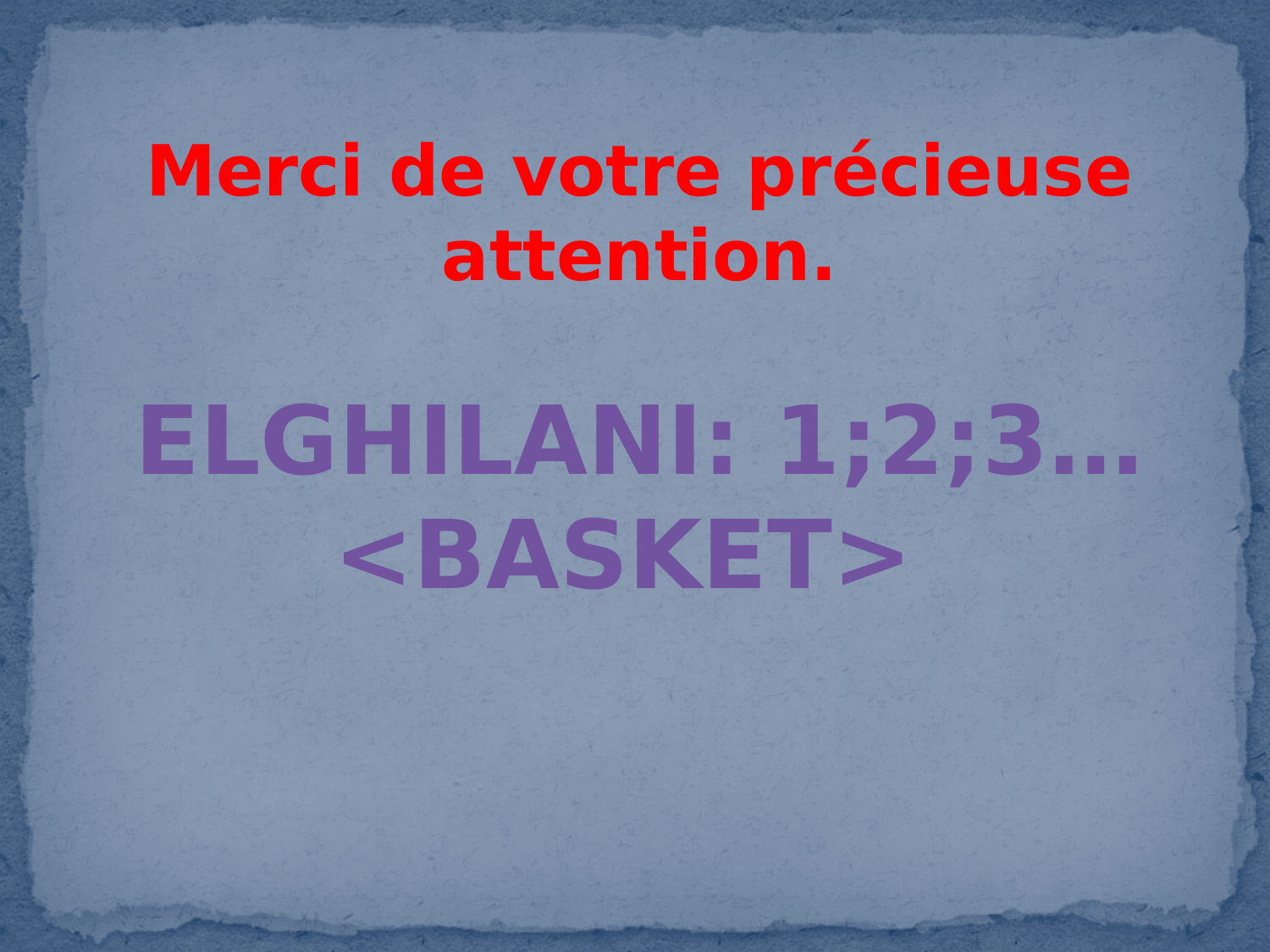

Merci de votre précieuse attention.

ELGHILANI: 1;2;3…
<BASKET>